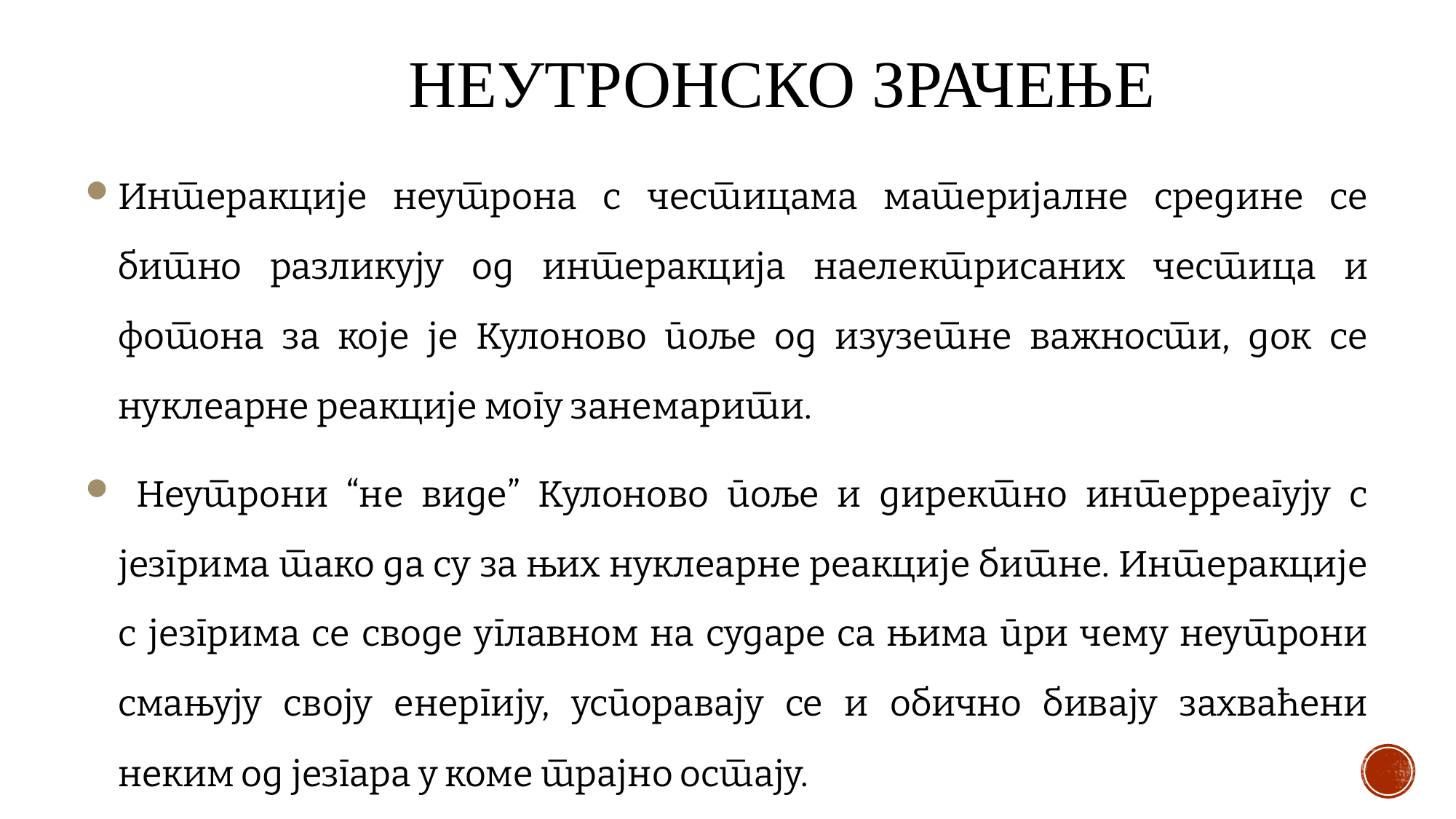

# Неутронско зрачење
Интеракције неутрона с честицама материјалне средине се битно разликују од интеракција наелектрисаних честица и фотона за које је Кулоново поље од изузетне важности, док се нуклеарне реакције могу занемарити.
 Неутрони “не виде” Кулоново поље и директно интерреагују с језгрима тако да су за њих нуклеарне реакције битне. Интеракције с језгрима се своде углавном на сударе са њима при чему неутрони смањују своју енергију, успоравају се и обично бивају захваћени неким од језгара у коме трајно остају.